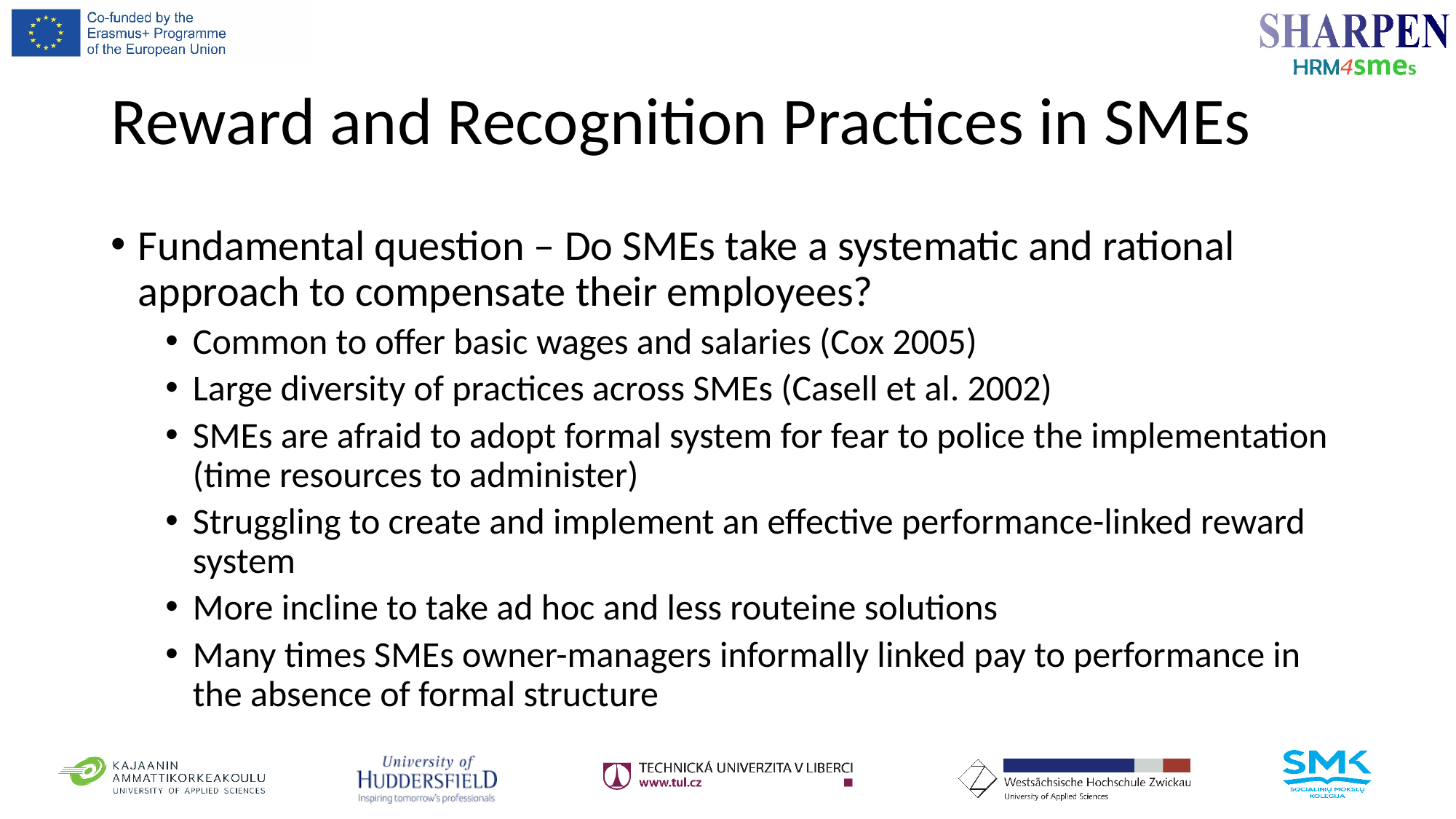

# Reward and Recognition Practices in SMEs
Fundamental question – Do SMEs take a systematic and rational approach to compensate their employees?
Common to offer basic wages and salaries (Cox 2005)
Large diversity of practices across SMEs (Casell et al. 2002)
SMEs are afraid to adopt formal system for fear to police the implementation (time resources to administer)
Struggling to create and implement an effective performance-linked reward system
More incline to take ad hoc and less routeine solutions
Many times SMEs owner-managers informally linked pay to performance in the absence of formal structure